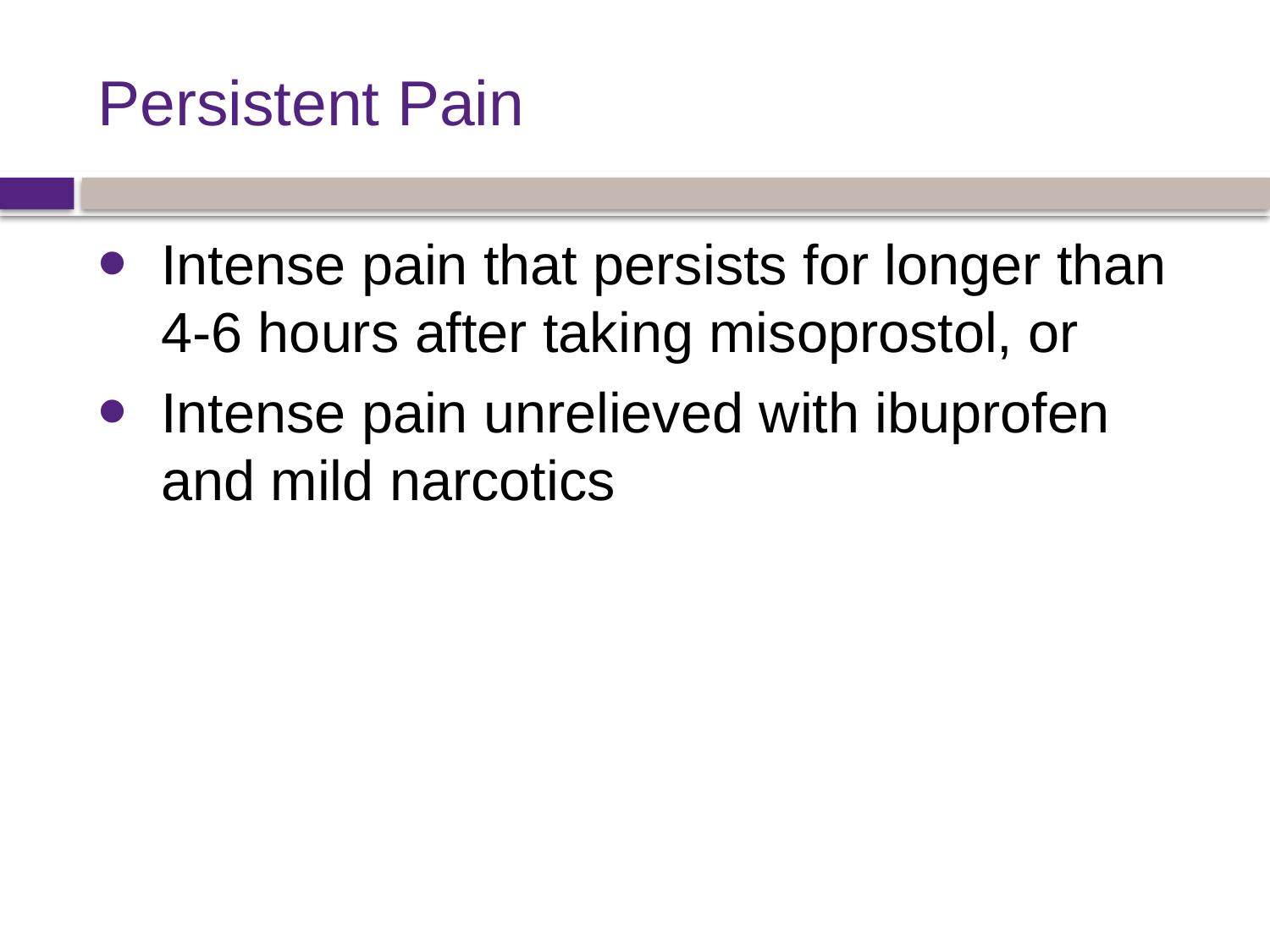

# Persistent Pain
Intense pain that persists for longer than 4-6 hours after taking misoprostol, or
Intense pain unrelieved with ibuprofen and mild narcotics